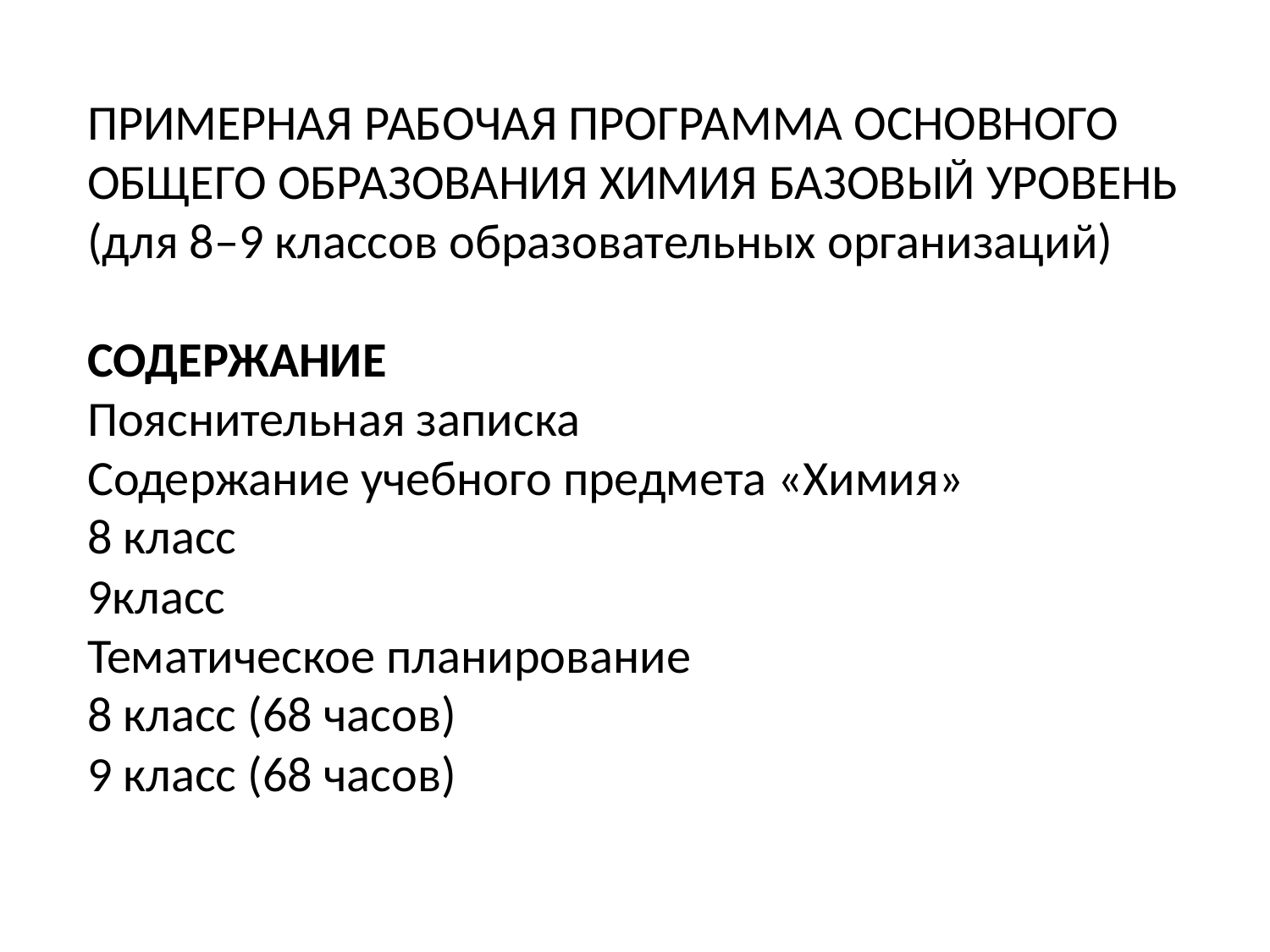

ПРИМЕРНАЯ РАБОЧАЯ ПРОГРАММА ОСНОВНОГО ОБЩЕГО ОБРАЗОВАНИЯ ХИМИЯ БАЗОВЫЙ УРОВЕНЬ (для 8–9 классов образовательных организаций)

СОДЕРЖАНИЕ
Пояснительная записка
Содержание учебного предмета «Химия»
8 класс
9класс
Тематическое планирование
8 класс (68 часов)
9 класс (68 часов)